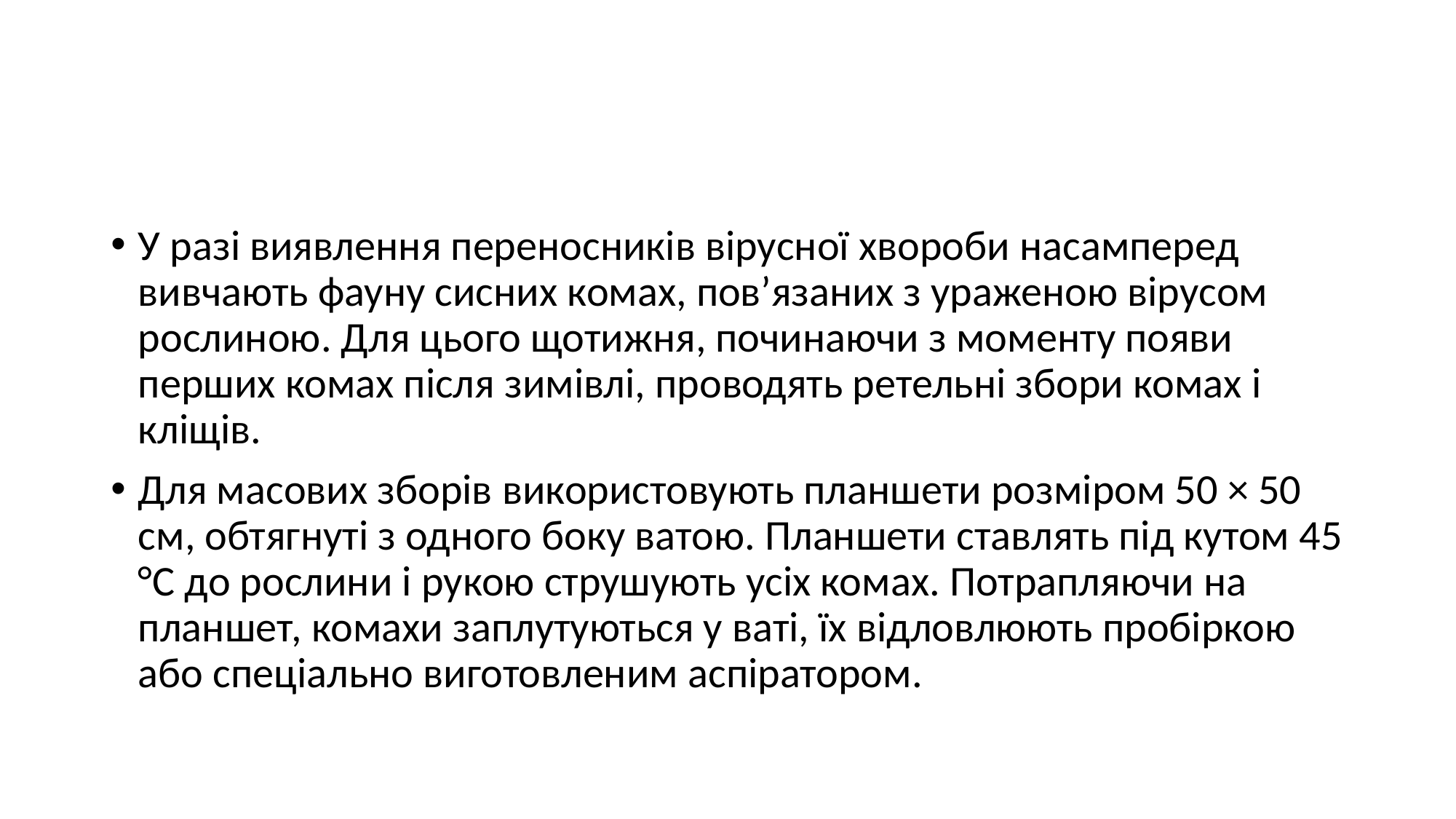

#
У разі виявлення переносників вірусної хвороби насамперед вивчають фауну сисних комах, пов’язаних з ураженою вірусом рослиною. Для цього щотижня, починаючи з моменту появи перших комах після зимівлі, проводять ретельні збори комах і кліщів.
Для масових зборів використовують планшети розміром 50 × 50 см, обтягнуті з одного боку ватою. Планшети ставлять під кутом 45 °С до рослини і рукою струшують усіх комах. Потрапляючи на планшет, комахи заплутуються у ваті, їх відловлюють пробіркою або спеціально виготовленим аспіратором.